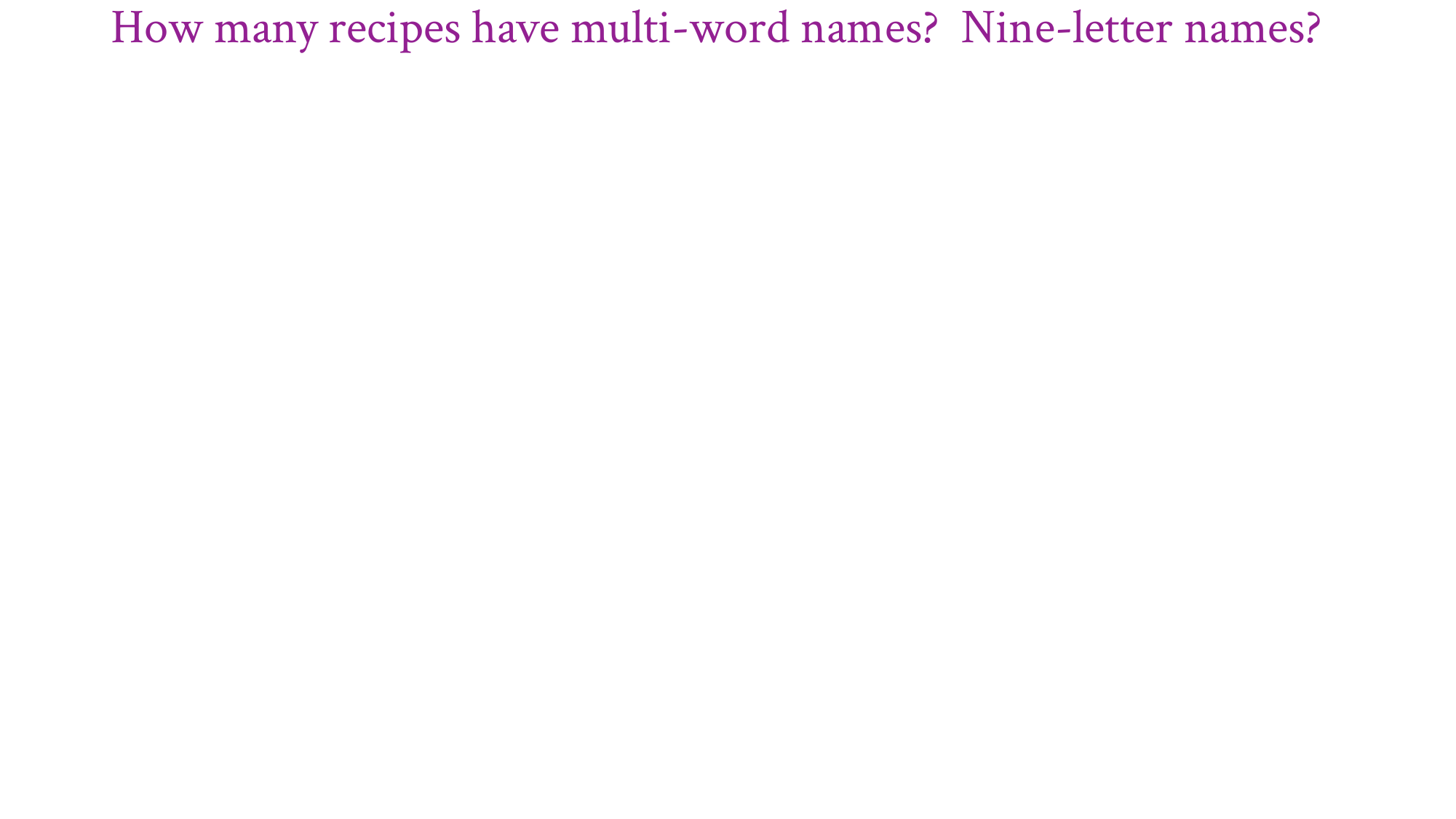

# How many recipes have multi-word names?  Nine-letter names?